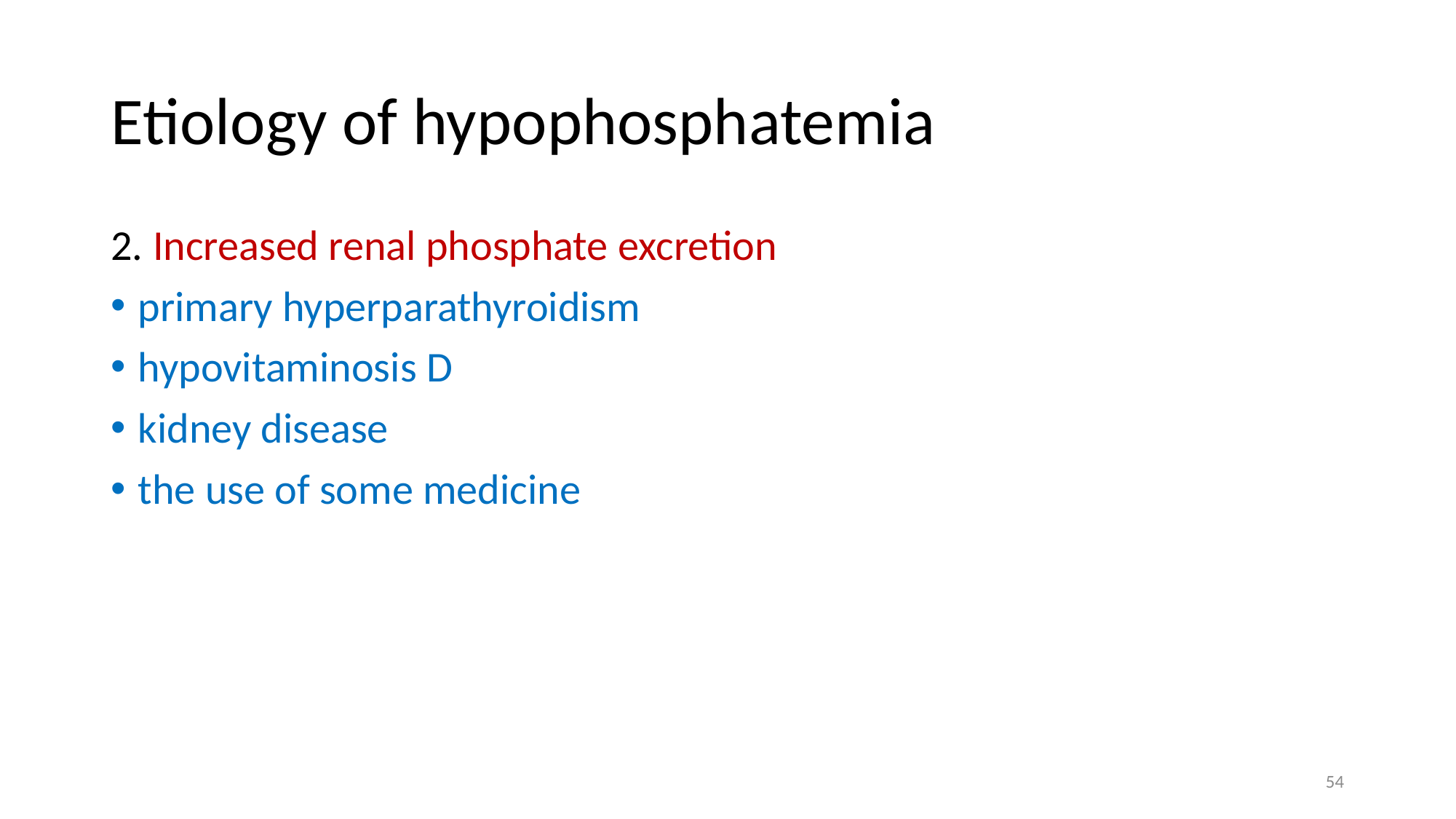

# Etiology of hypophosphatemia
2. Increased renal phosphate excretion
primary hyperparathyroidism
hypovitaminosis D
kidney disease
the use of some medicine

54